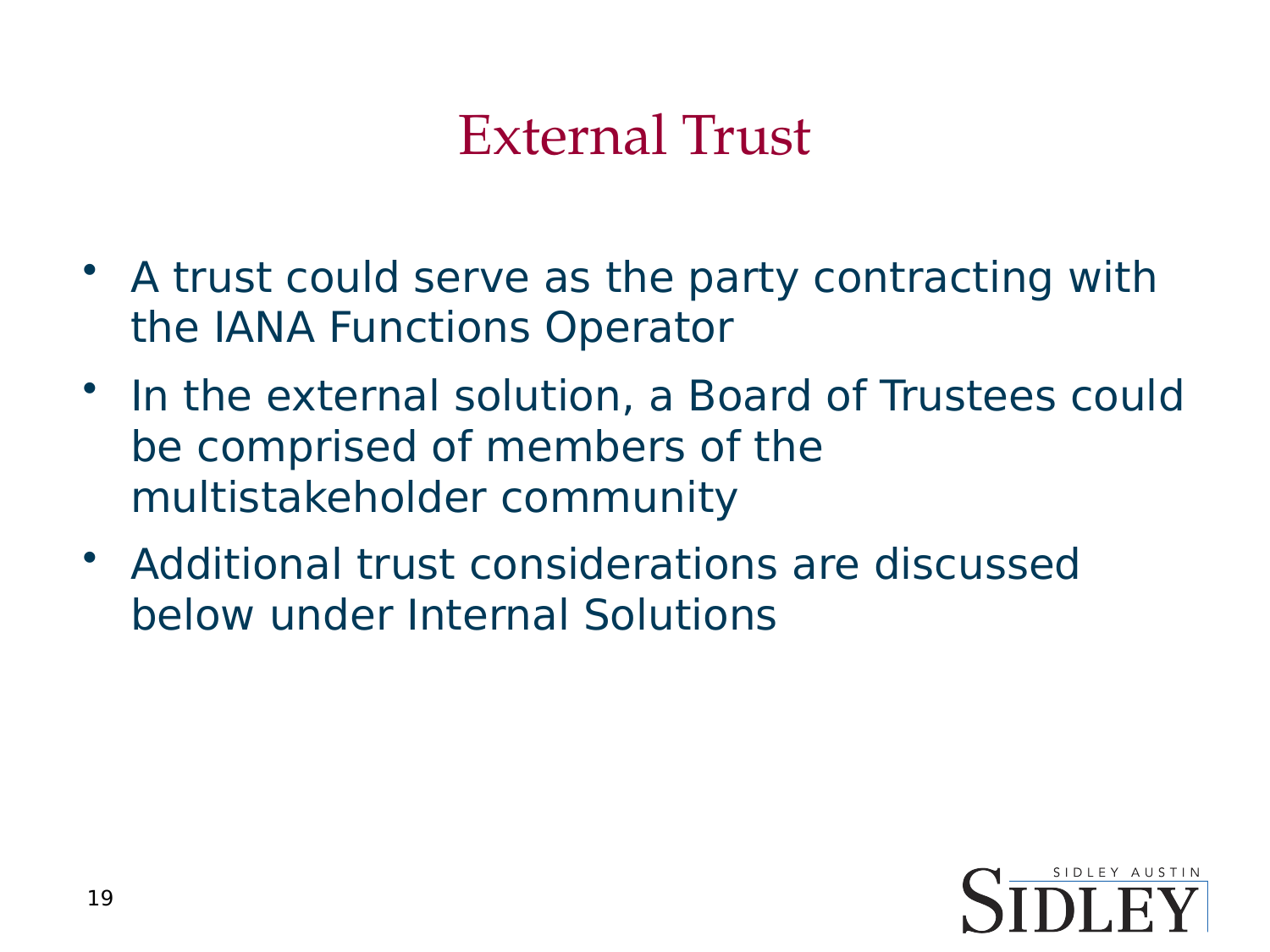

# External Trust
A trust could serve as the party contracting with the IANA Functions Operator
In the external solution, a Board of Trustees could be comprised of members of the multistakeholder community
Additional trust considerations are discussed below under Internal Solutions
19